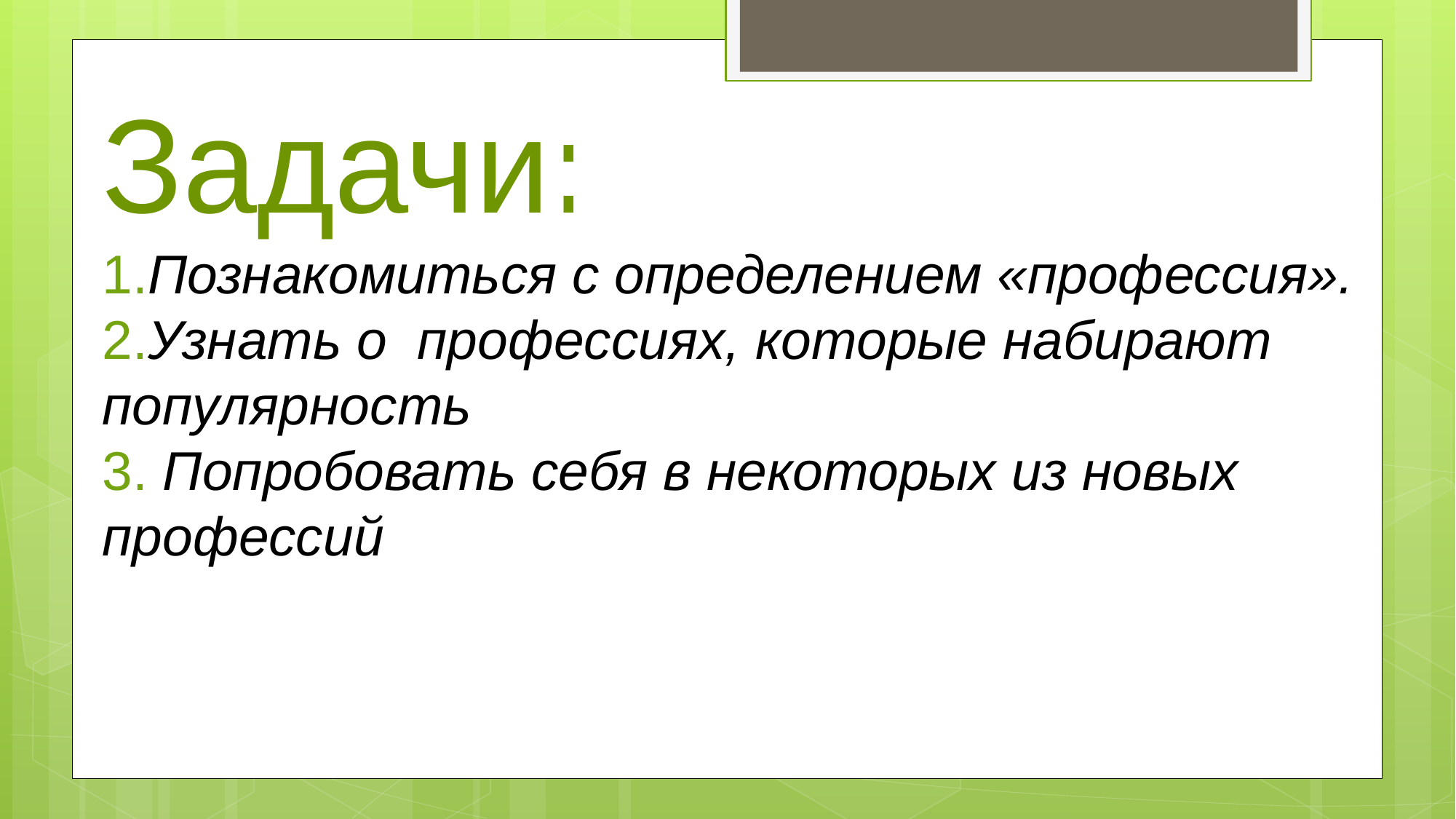

Задачи:
1.Познакомиться с определением «профессия».
2.Узнать о  профессиях, которые набирают популярность
3. Попробовать себя в некоторых из новых профессий